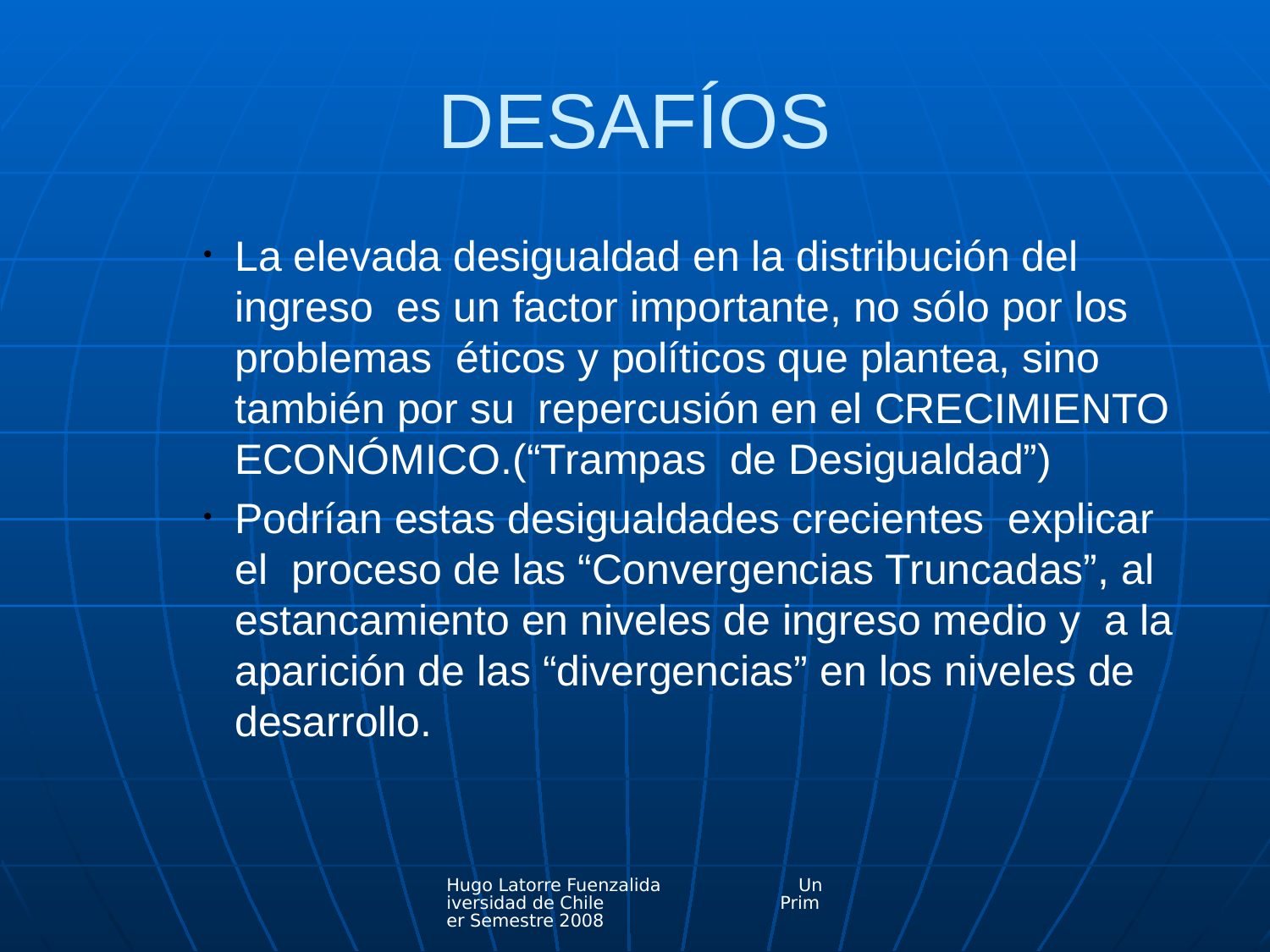

# DESAFÍOS
La elevada desigualdad en la distribución del ingreso  es un factor importante, no sólo por los problemas  éticos y políticos que plantea, sino también por su  repercusión en el CRECIMIENTO  ECONÓMICO.(“Trampas  de Desigualdad”)
Podrían estas desigualdades crecientes  explicar el  proceso de las “Convergencias Truncadas”, al  estancamiento en niveles de ingreso medio y  a la  aparición de las “divergencias” en los niveles de  desarrollo.

Hugo Latorre Fuenzalida                         Universidad de Chile                                Primer Semestre 2008